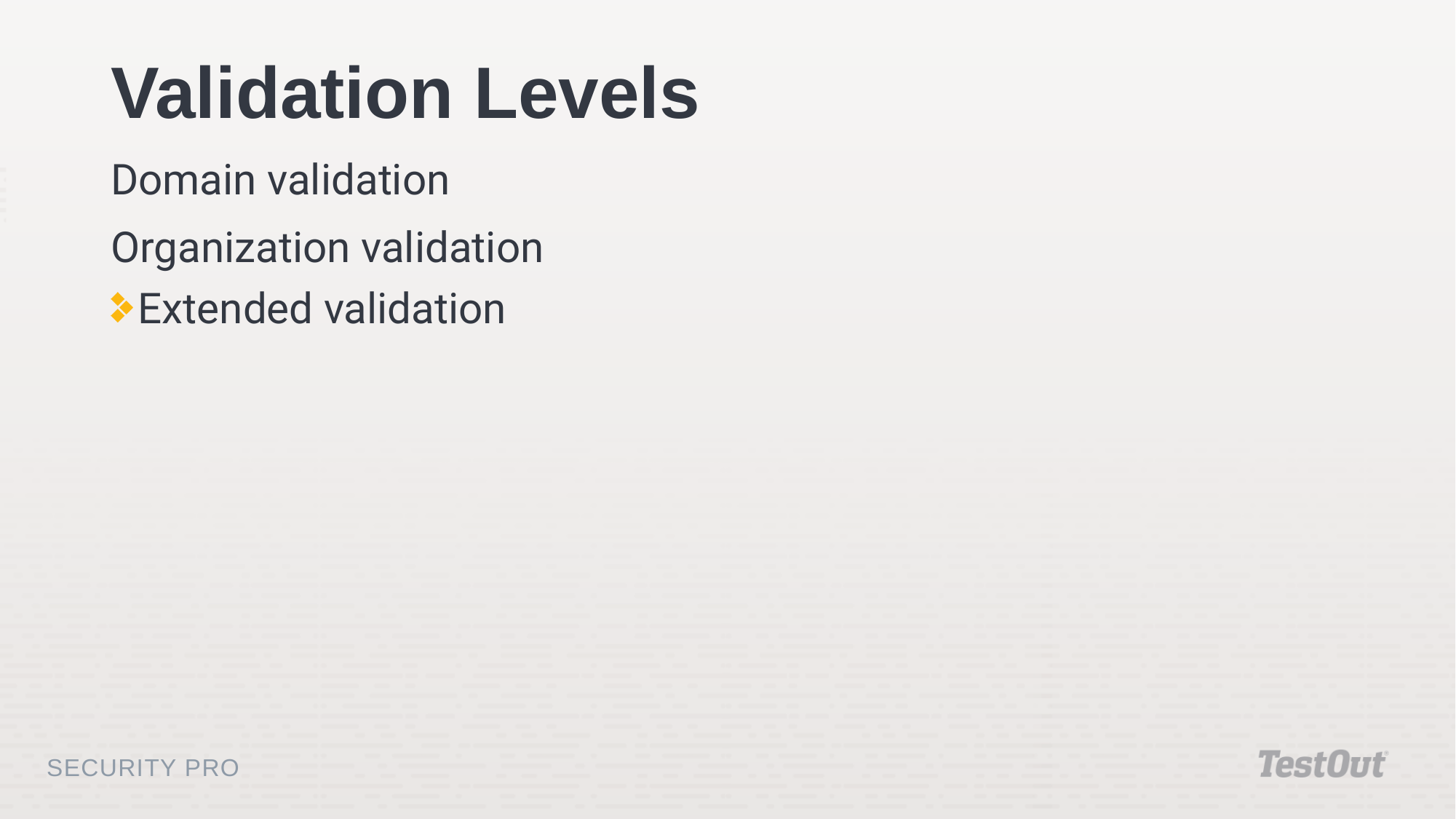

# Validation Levels
Domain validation
Organization validation
Extended validation
Security Pro